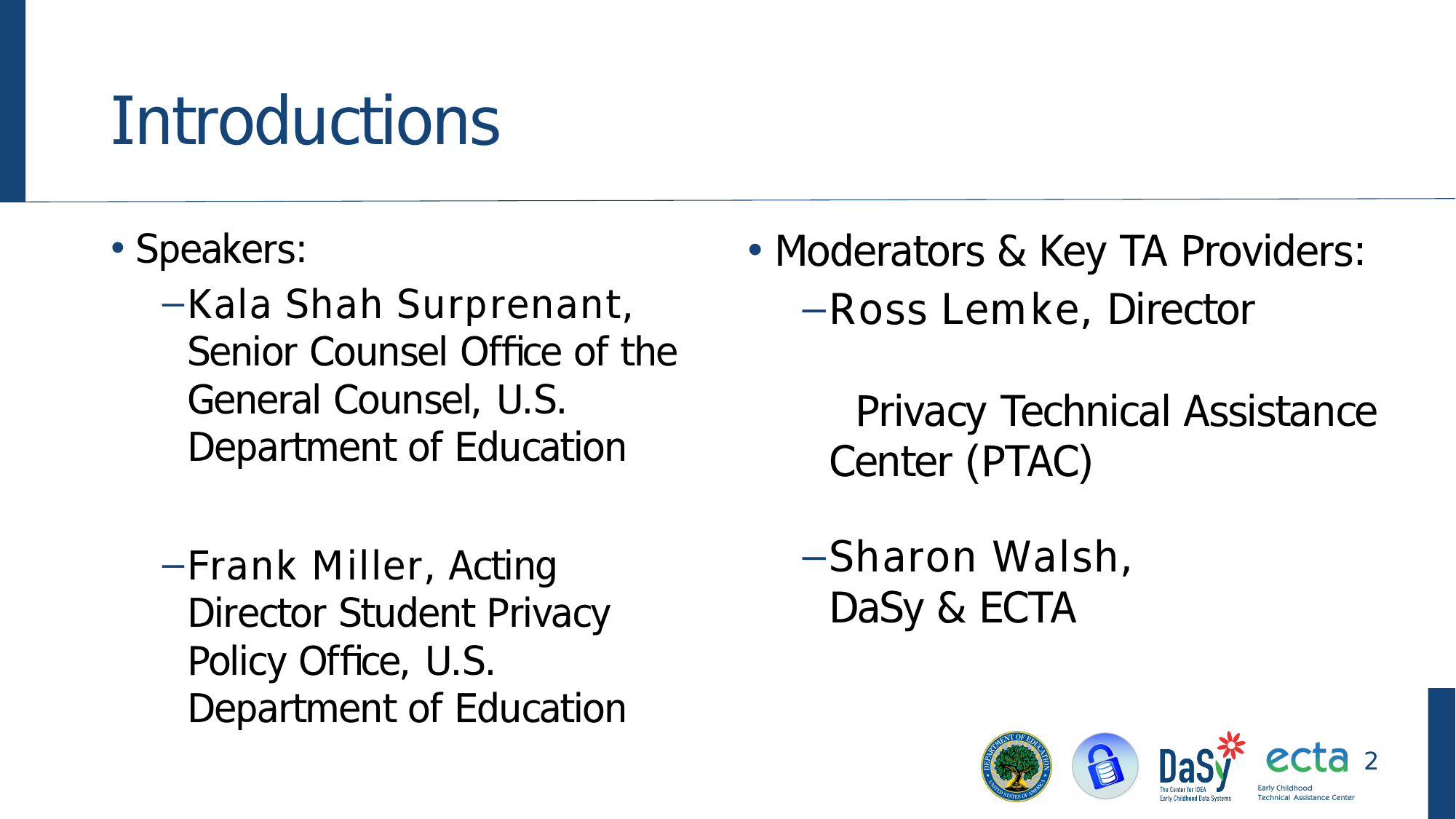

# Introductions
Speakers:
Kala Shah Surprenant, Senior Counsel Office of the General Counsel, U.S. Department of Education

Frank Miller, Acting Director Student Privacy Policy Office, U.S. Department of Education
Moderators & Key TA Providers:
Ross Lemke, Director                                                       Privacy Technical Assistance Center (PTAC)
Sharon Walsh,
DaSy & ECTA